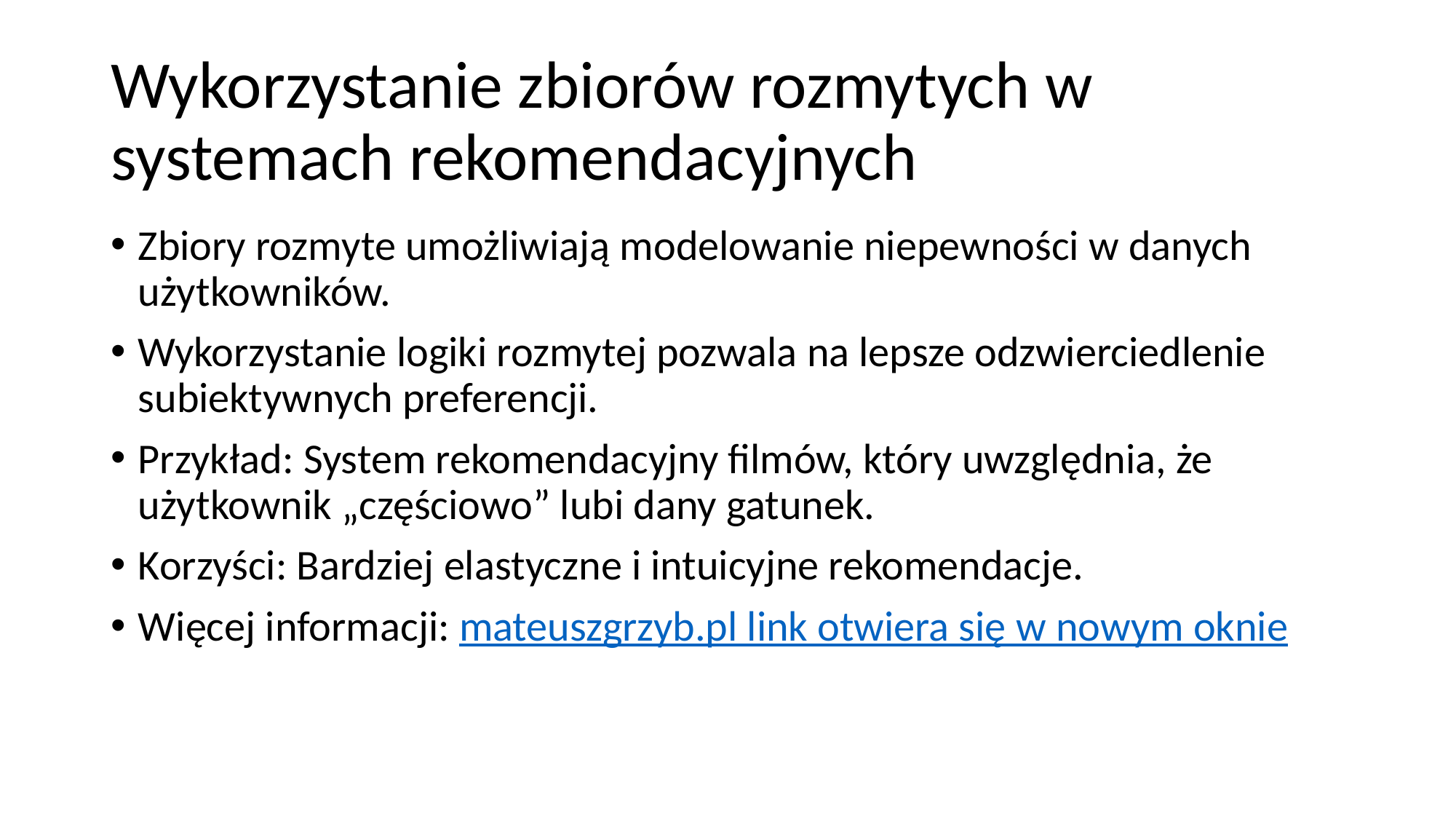

# Wykorzystanie zbiorów rozmytych w systemach rekomendacyjnych
Zbiory rozmyte umożliwiają modelowanie niepewności w danych użytkowników.
Wykorzystanie logiki rozmytej pozwala na lepsze odzwierciedlenie subiektywnych preferencji.
Przykład: System rekomendacyjny filmów, który uwzględnia, że użytkownik „częściowo” lubi dany gatunek.
Korzyści: Bardziej elastyczne i intuicyjne rekomendacje.
Więcej informacji: mateuszgrzyb.pl link otwiera się w nowym oknie